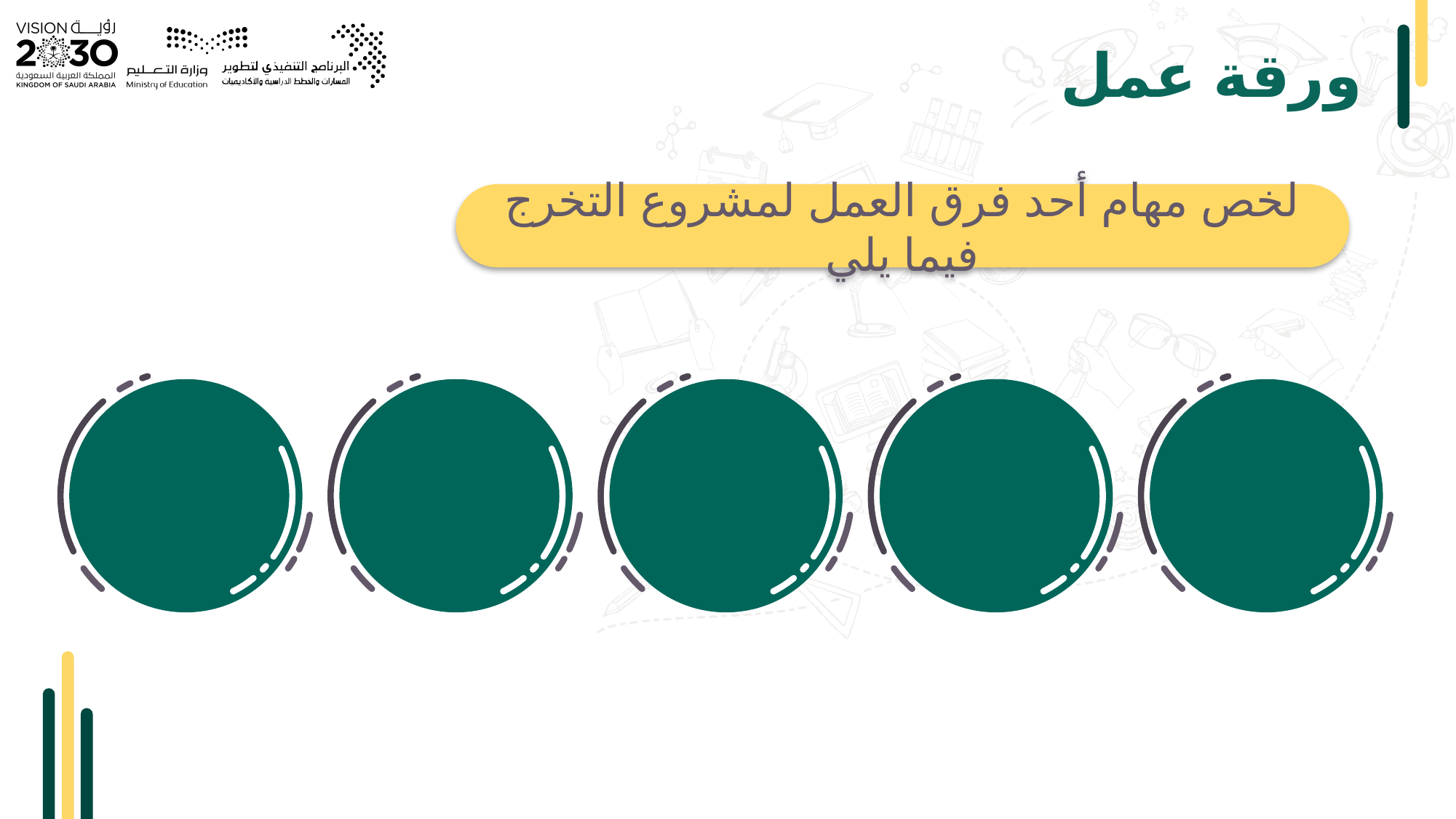

# ورقة عمل

لخص مهام أحد فرق العمل لمشروع التخرج فيما يلي